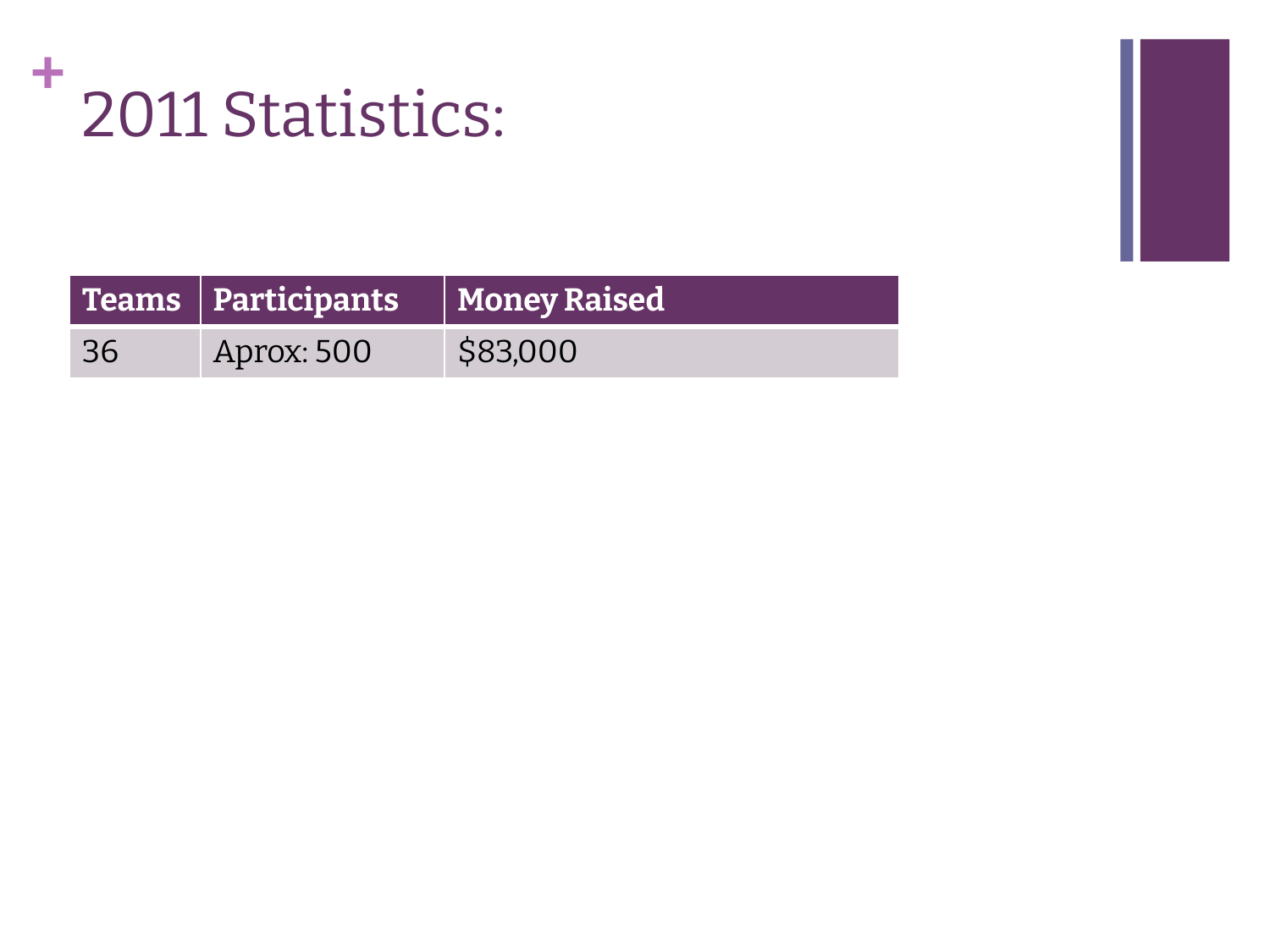

# 2011 Statistics:
| Teams | Participants | Money Raised |
| --- | --- | --- |
| 36 | Aprox: 500 | $83,000 |